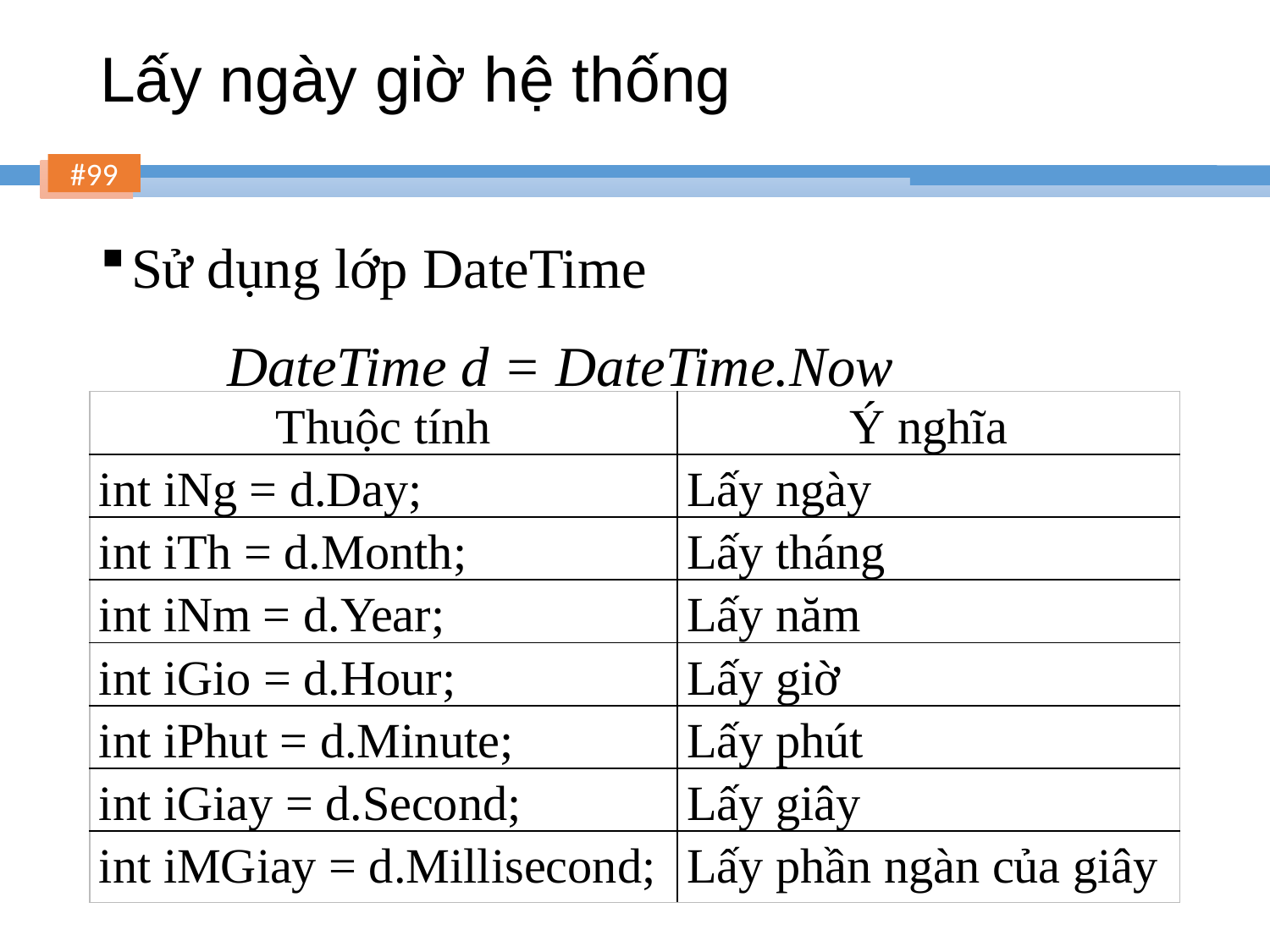

# Lấy ngày giờ hệ thống

Sử dụng lớp DateTime
	DateTime d = DateTime.Now
| Thuộc tính | Ý nghĩa |
| --- | --- |
| int iNg = d.Day; | Lấy ngày |
| int iTh = d.Month; | Lấy tháng |
| int iNm = d.Year; | Lấy năm |
| int iGio = d.Hour; | Lấy giờ |
| int iPhut = d.Minute; | Lấy phút |
| int iGiay = d.Second; | Lấy giây |
| int iMGiay = d.Millisecond; | Lấy phần ngàn của giây |
99